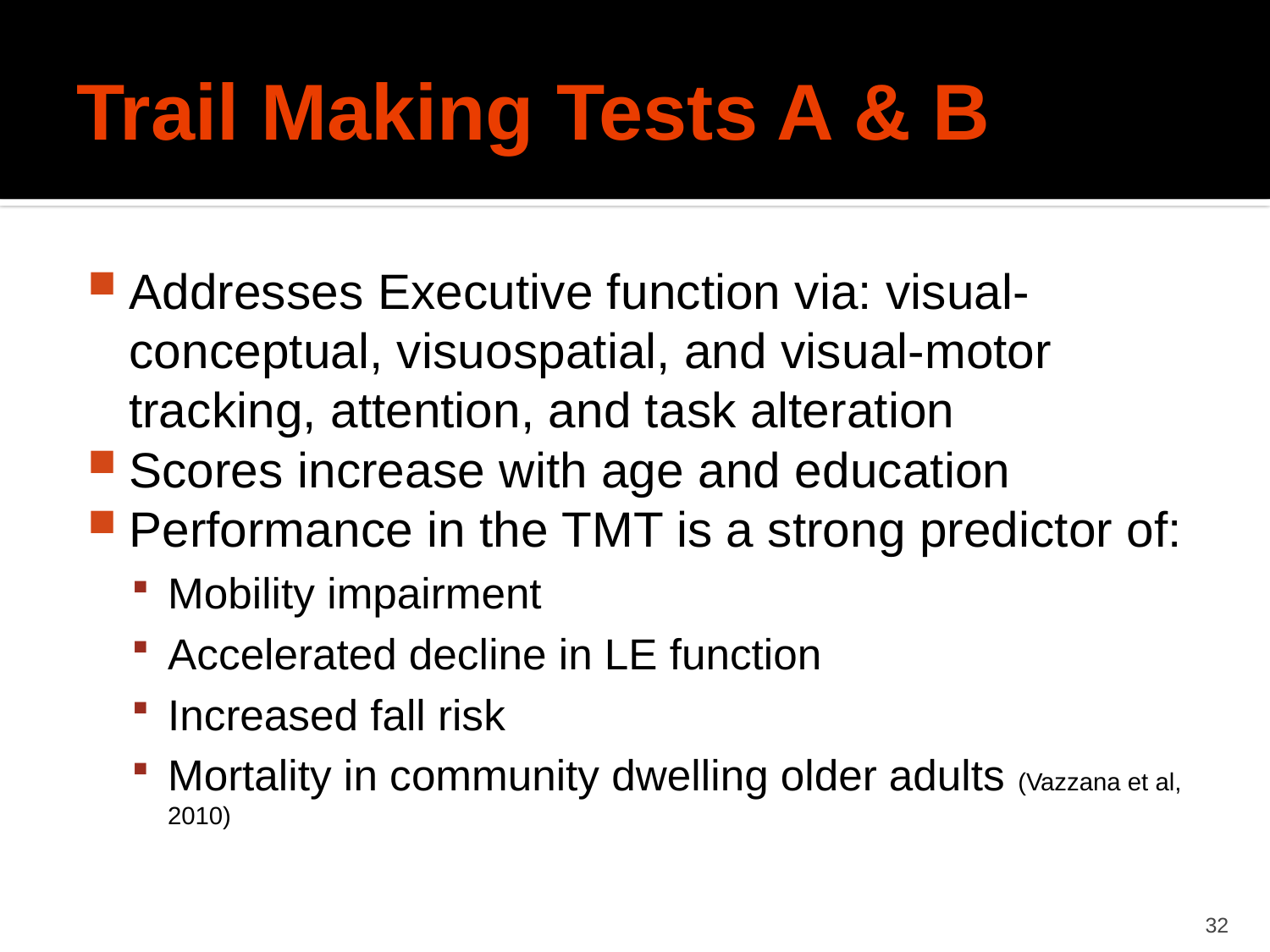

# Trail Making Tests A & B
Addresses Executive function via: visual-conceptual, visuospatial, and visual-motor tracking, attention, and task alteration
Scores increase with age and education
Performance in the TMT is a strong predictor of:
Mobility impairment
Accelerated decline in LE function
Increased fall risk
Mortality in community dwelling older adults (Vazzana et al, 2010)
32